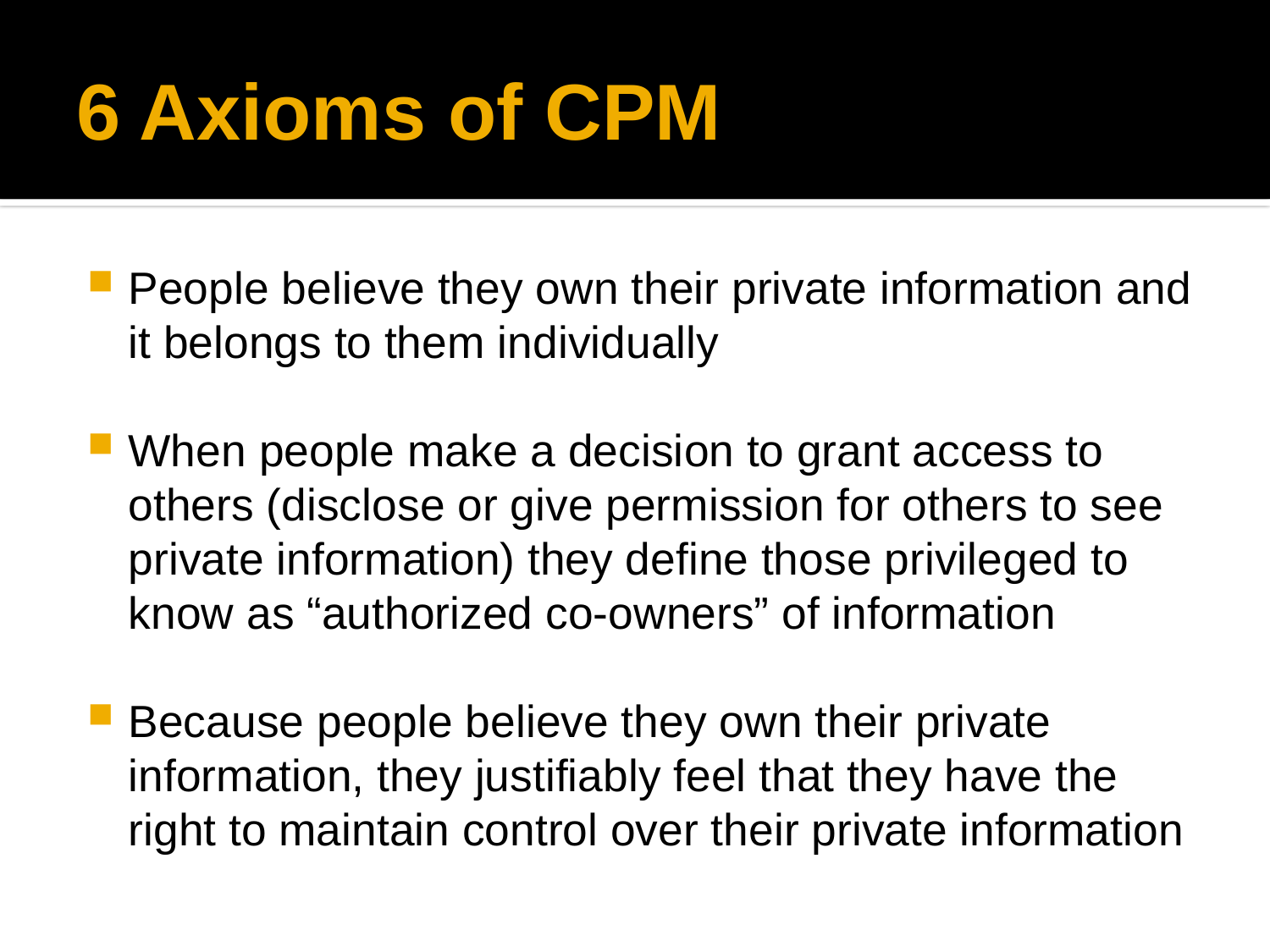

# 6 Axioms of CPM
People believe they own their private information and it belongs to them individually

When people make a decision to grant access to others (disclose or give permission for others to see private information) they define those privileged to know as “authorized co-owners” of information

Because people believe they own their private information, they justifiably feel that they have the right to maintain control over their private information